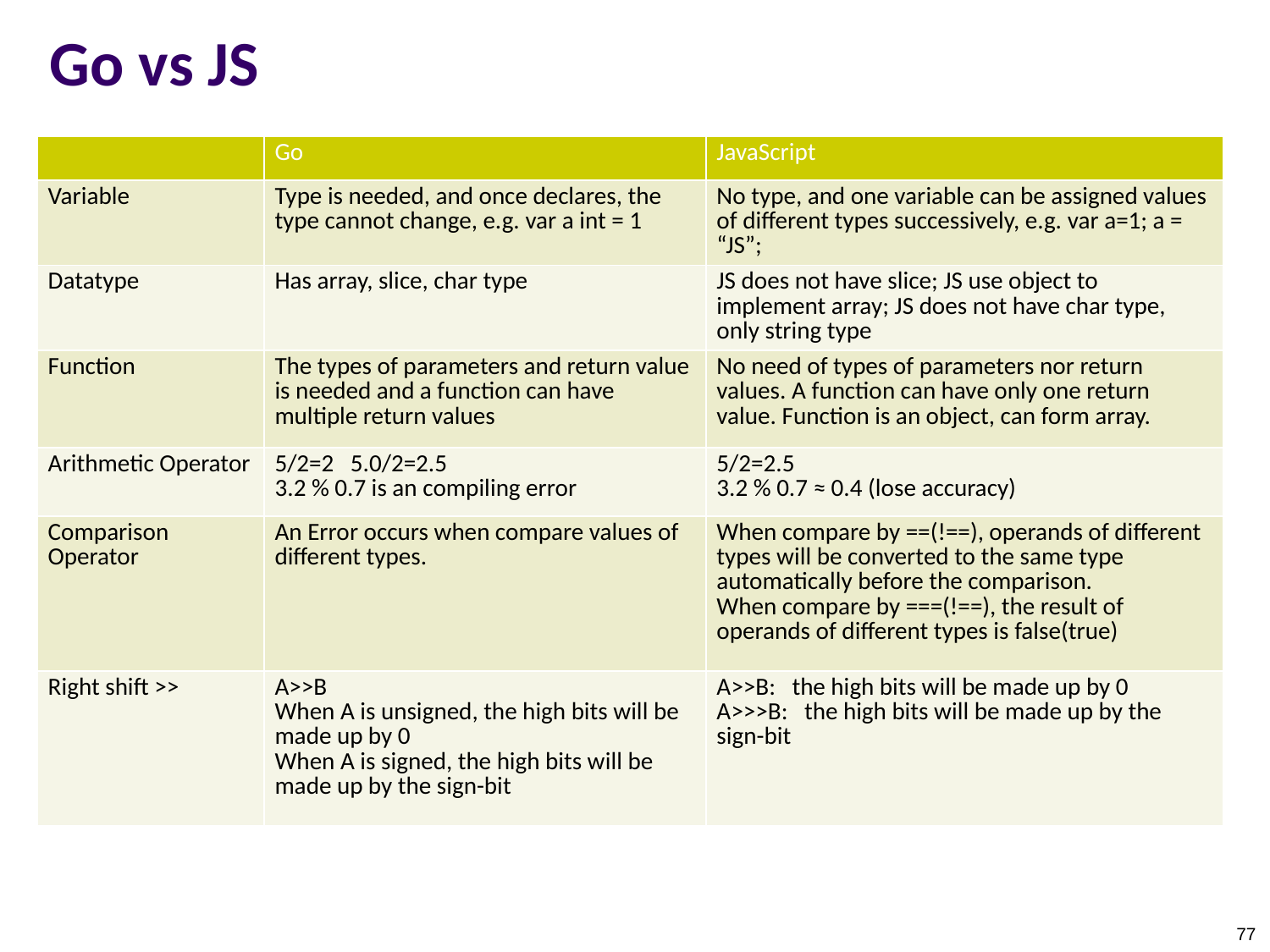

# Go vs JS
|  | Go | JavaScript |
| --- | --- | --- |
| Variable | Type is needed, and once declares, the type cannot change, e.g. var a int = 1 | No type, and one variable can be assigned values of different types successively, e.g. var a=1; a = “JS”; |
| Datatype | Has array, slice, char type | JS does not have slice; JS use object to implement array; JS does not have char type, only string type |
| Function | The types of parameters and return value is needed and a function can have multiple return values | No need of types of parameters nor return values. A function can have only one return value. Function is an object, can form array. |
| Arithmetic Operator | 5/2=2 5.0/2=2.5 3.2 % 0.7 is an compiling error | 5/2=2.5 3.2 % 0.7 ≈ 0.4 (lose accuracy) |
| Comparison Operator | An Error occurs when compare values of different types. | When compare by ==(!==), operands of different types will be converted to the same type automatically before the comparison. When compare by ===(!==), the result of operands of different types is false(true) |
| Right shift >> | A>>B When A is unsigned, the high bits will be made up by 0 When A is signed, the high bits will be made up by the sign-bit | A>>B: the high bits will be made up by 0 A>>>B: the high bits will be made up by the sign-bit |
77